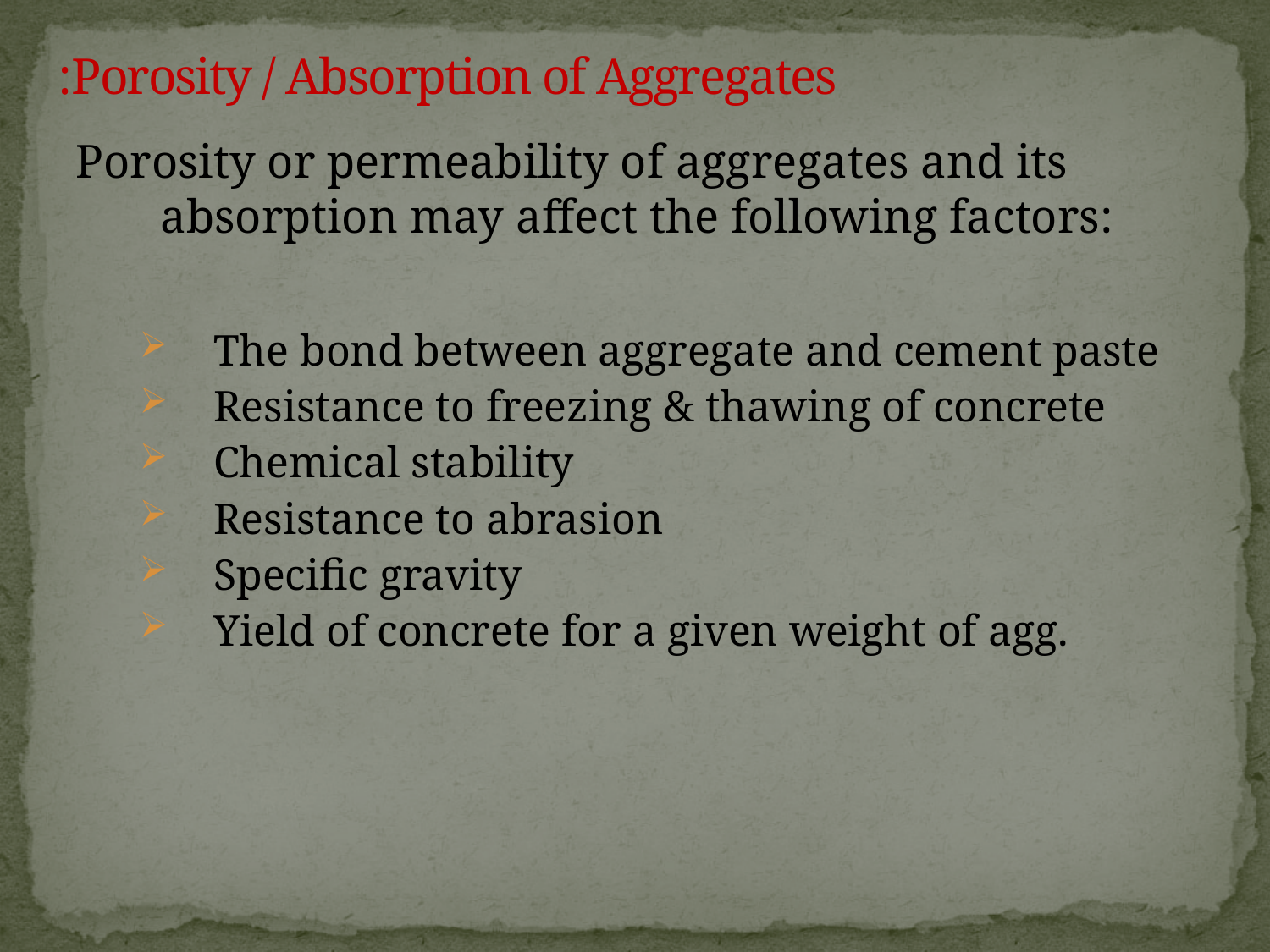

# Porosity / Absorption of Aggregates:
Porosity or permeability of aggregates and its absorption may affect the following factors:

The bond between aggregate and cement paste
Resistance to freezing & thawing of concrete
Chemical stability
Resistance to abrasion
Specific gravity
Yield of concrete for a given weight of agg.